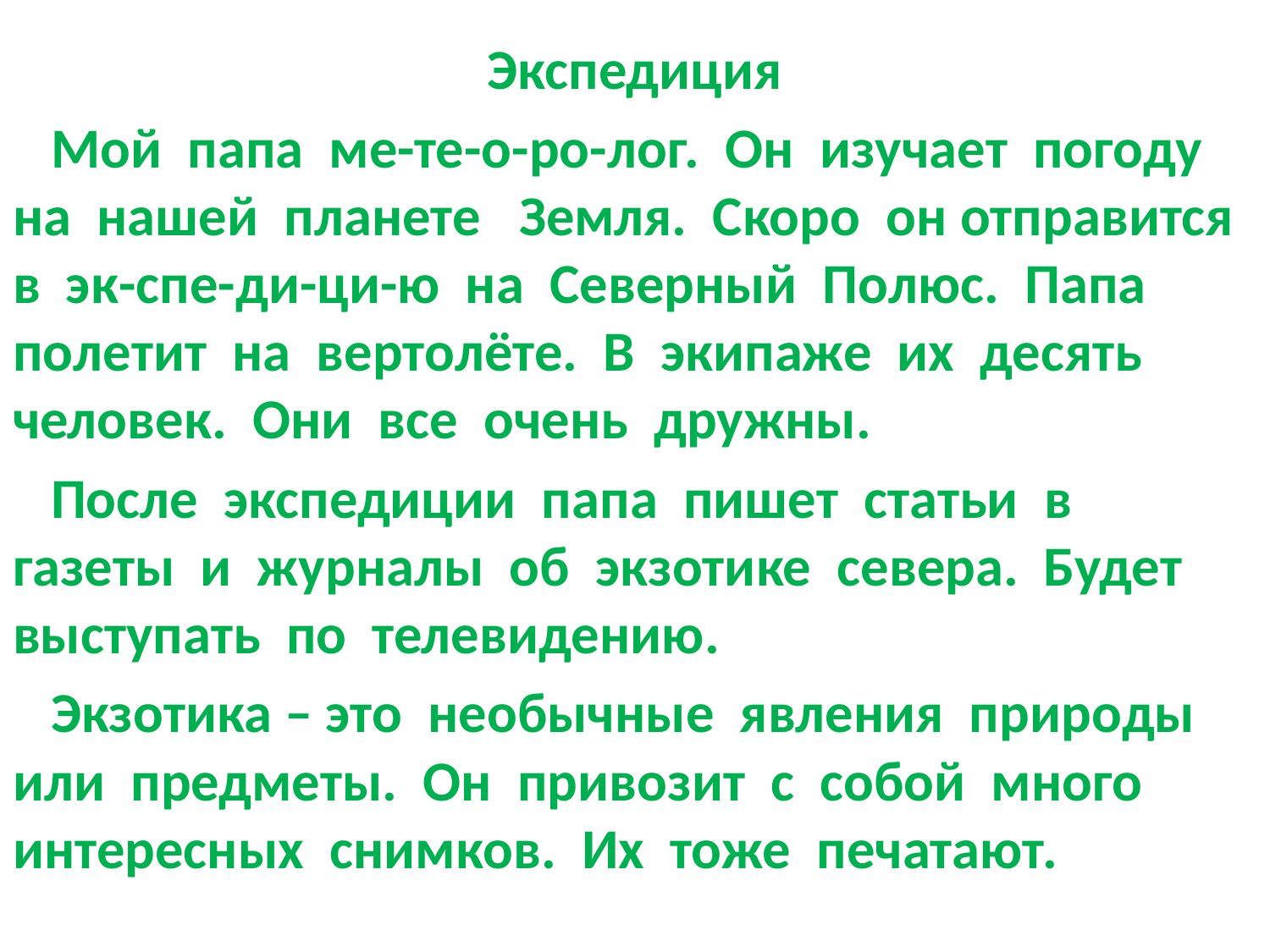

Экспедиция
   Мой  папа  ме-те-о-ро-лог.  Он  изучает  погоду на  нашей  планете   Земля.  Скоро  он отправится в  эк-спе-ди-ци-ю  на  Северный  Полюс.  Папа полетит  на  вертолёте.  В  экипаже  их  десять человек.  Они  все  очень  дружны.
   После  экспедиции  папа  пишет  статьи  в  газеты  и  журналы  об  экзотике  севера.  Будет выступать  по  телевидению.
   Экзотика – это  необычные  явления  природы или  предметы.  Он  привозит  с  собой  много интересных  снимков.  Их  тоже  печатают.
#